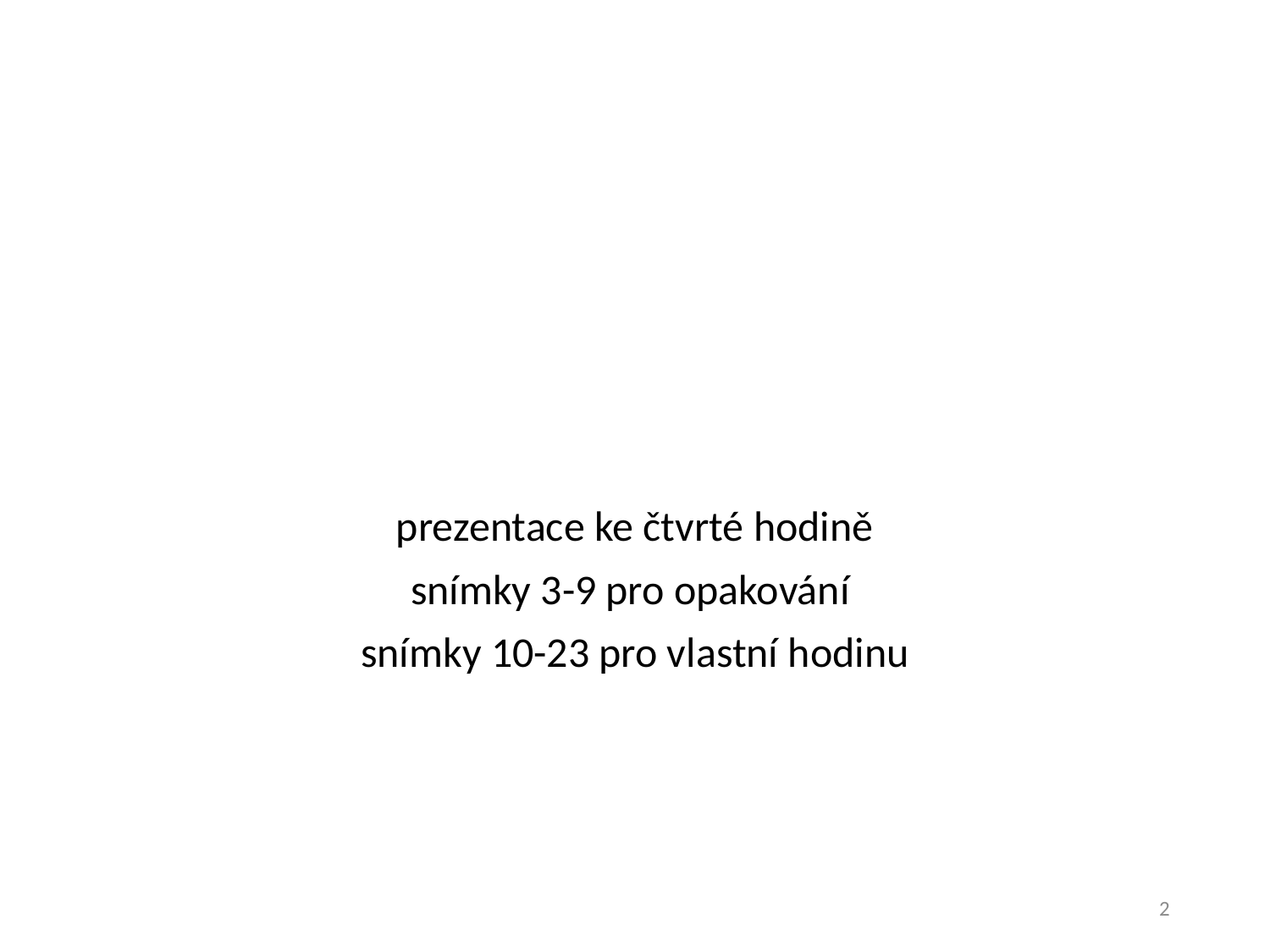

prezentace ke čtvrté hodině
snímky 3-9 pro opakování
snímky 10-23 pro vlastní hodinu
2